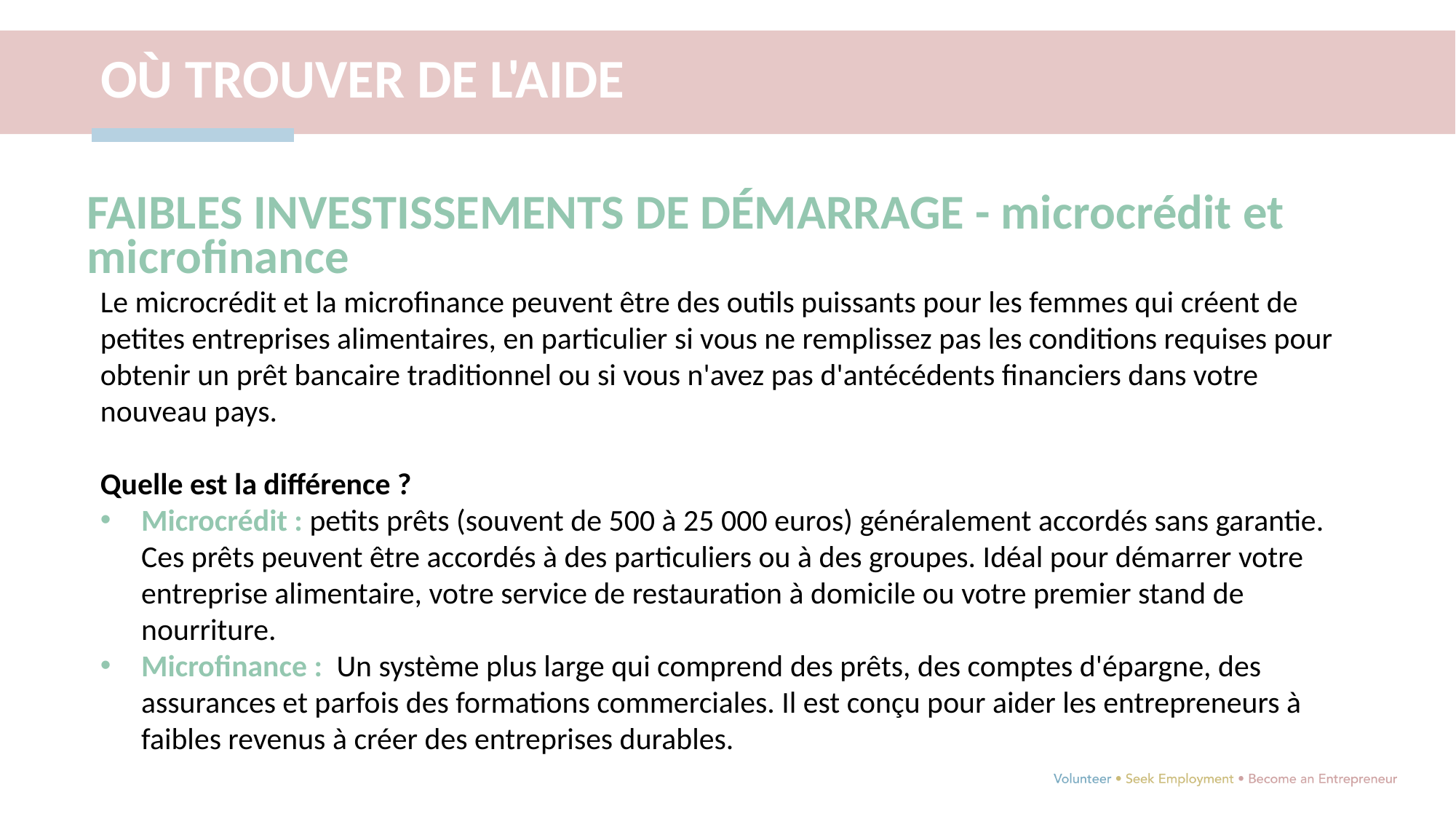

OÙ TROUVER DE L'AIDE
FAIBLES INVESTISSEMENTS DE DÉMARRAGE - microcrédit et microfinance
Le microcrédit et la microfinance peuvent être des outils puissants pour les femmes qui créent de petites entreprises alimentaires, en particulier si vous ne remplissez pas les conditions requises pour obtenir un prêt bancaire traditionnel ou si vous n'avez pas d'antécédents financiers dans votre nouveau pays.

Quelle est la différence ?
Microcrédit : petits prêts (souvent de 500 à 25 000 euros) généralement accordés sans garantie. Ces prêts peuvent être accordés à des particuliers ou à des groupes. Idéal pour démarrer votre entreprise alimentaire, votre service de restauration à domicile ou votre premier stand de nourriture.
Microfinance :  Un système plus large qui comprend des prêts, des comptes d'épargne, des assurances et parfois des formations commerciales. Il est conçu pour aider les entrepreneurs à faibles revenus à créer des entreprises durables.